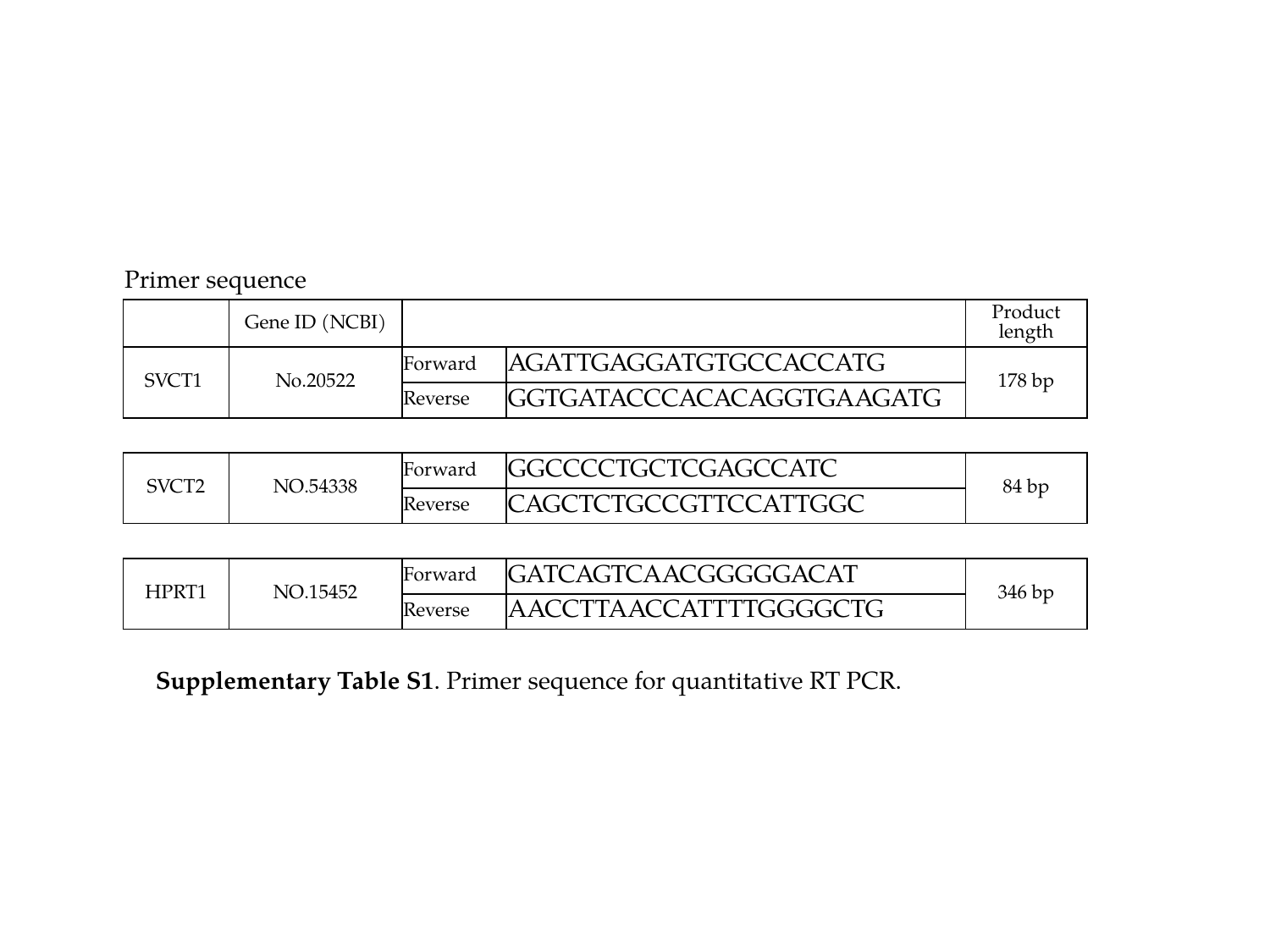

| Primer sequence |  |  |  |  |  |  |  |
| --- | --- | --- | --- | --- | --- | --- | --- |
|  | Gene ID (NCBI) |  |  |  |  |  | Product length |
| SVCT1 | No.20522 | Forward | AGATTGAGGATGTGCCACCATG |  |  |  | 178 bp |
|  |  | Reverse | GGTGATACCCACACAGGTGAAGATG |  |  |  |  |
|  |  |  |  |  |  |  |  |
| SVCT2 | NO.54338 | Forward | GGCCCCTGCTCGAGCCATC |  |  |  | 84 bp |
|  |  | Reverse | CAGCTCTGCCGTTCCATTGGC |  |  |  |  |
|  |  |  |  |  |  |  |  |
| HPRT1 | NO.15452 | Forward | GATCAGTCAACGGGGGACAT |  |  |  | 346 bp |
|  |  | Reverse | AACCTTAACCATTTTGGGGCTG |  |  |  |  |
Supplementary Table S1. Primer sequence for quantitative RT PCR.